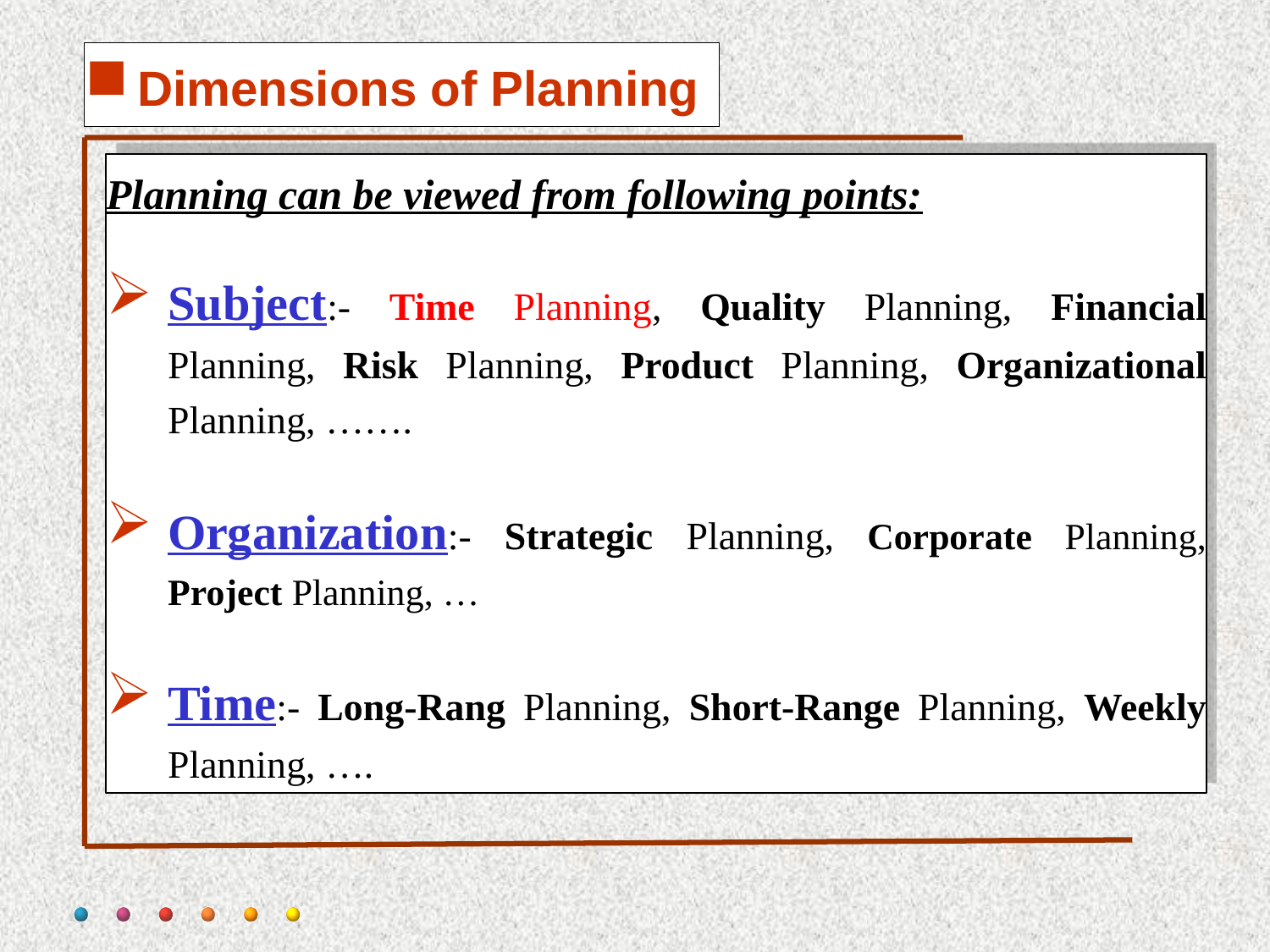

# Dimensions of Planning
Planning can be viewed from following points:

Subject:- Time Planning, Quality Planning, Financial Planning, Risk Planning, Product Planning, Organizational Planning, …….

Organization:- Strategic Planning, Corporate Planning, Project Planning, …

Time:- Long-Rang Planning, Short-Range Planning, Weekly Planning, ….